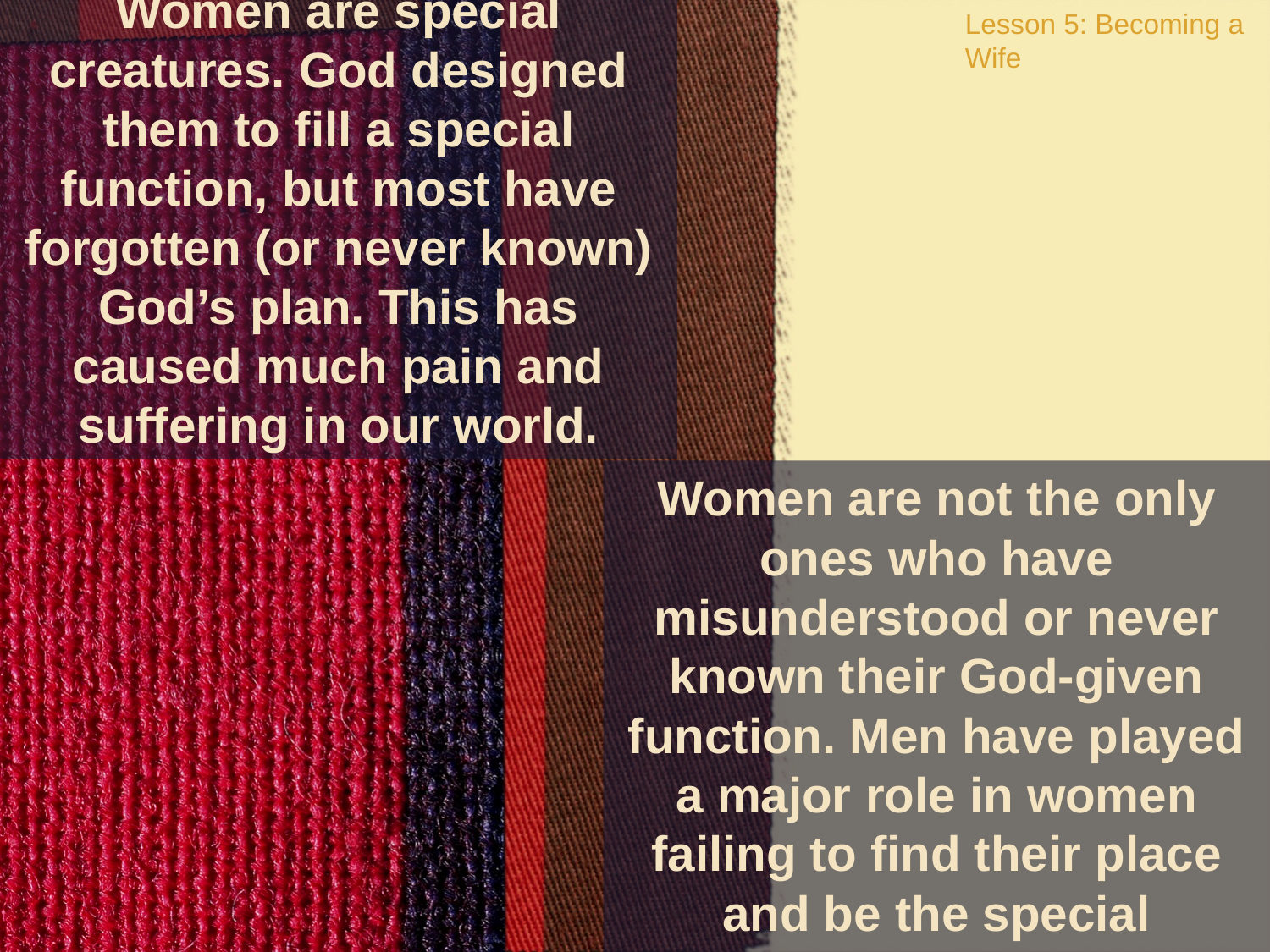

Women are special creatures. God designed them to fill a special function, but most have forgotten (or never known) God’s plan. This has caused much pain and suffering in our world.
Lesson 5: Becoming a Wife
Women are not the only ones who have misunderstood or never known their God-given function. Men have played a major role in women failing to find their place and be the special creatures God meant them to be.